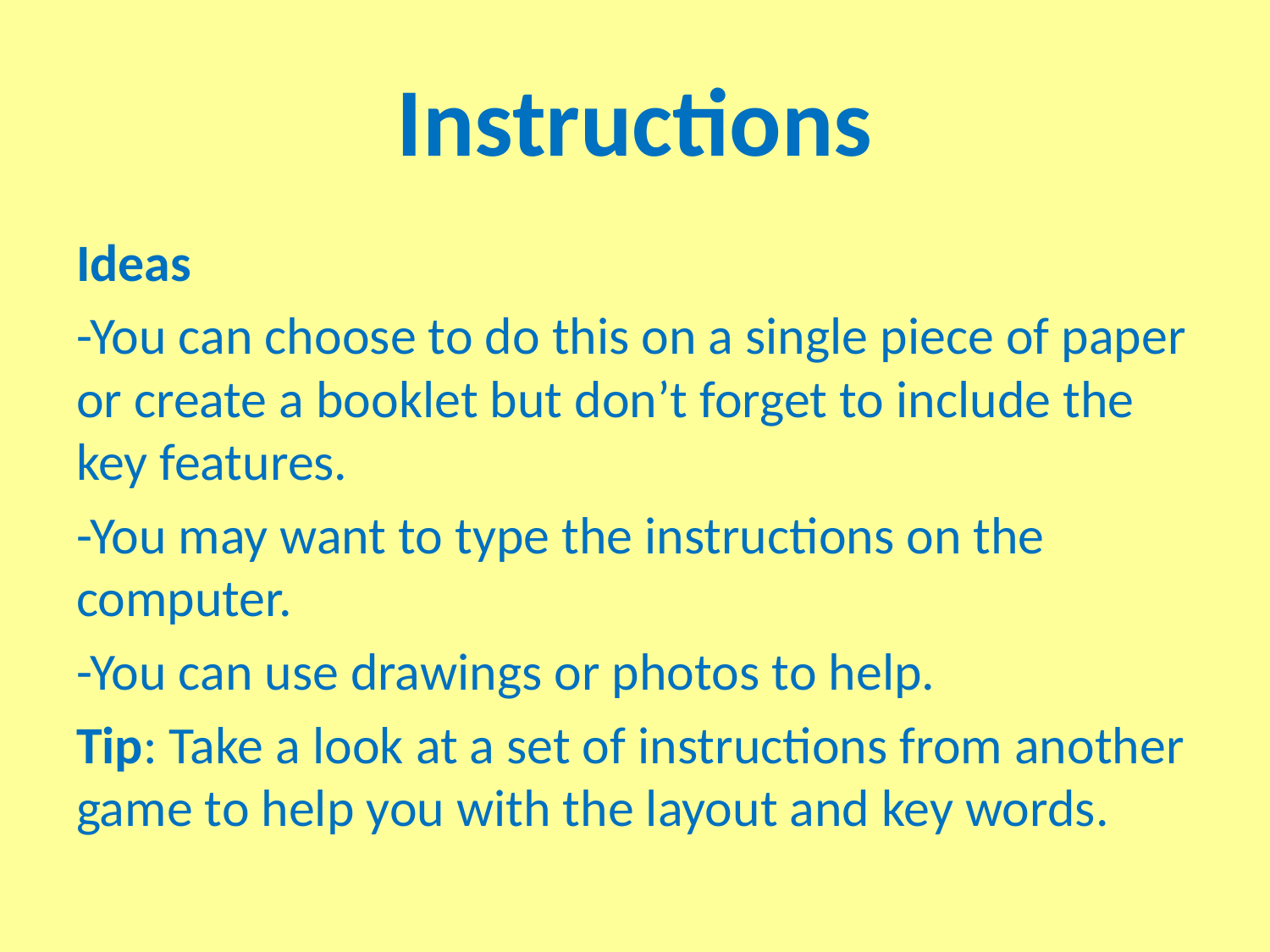

# Instructions
Ideas
-You can choose to do this on a single piece of paper or create a booklet but don’t forget to include the key features.
-You may want to type the instructions on the computer.
-You can use drawings or photos to help.
Tip: Take a look at a set of instructions from another game to help you with the layout and key words.